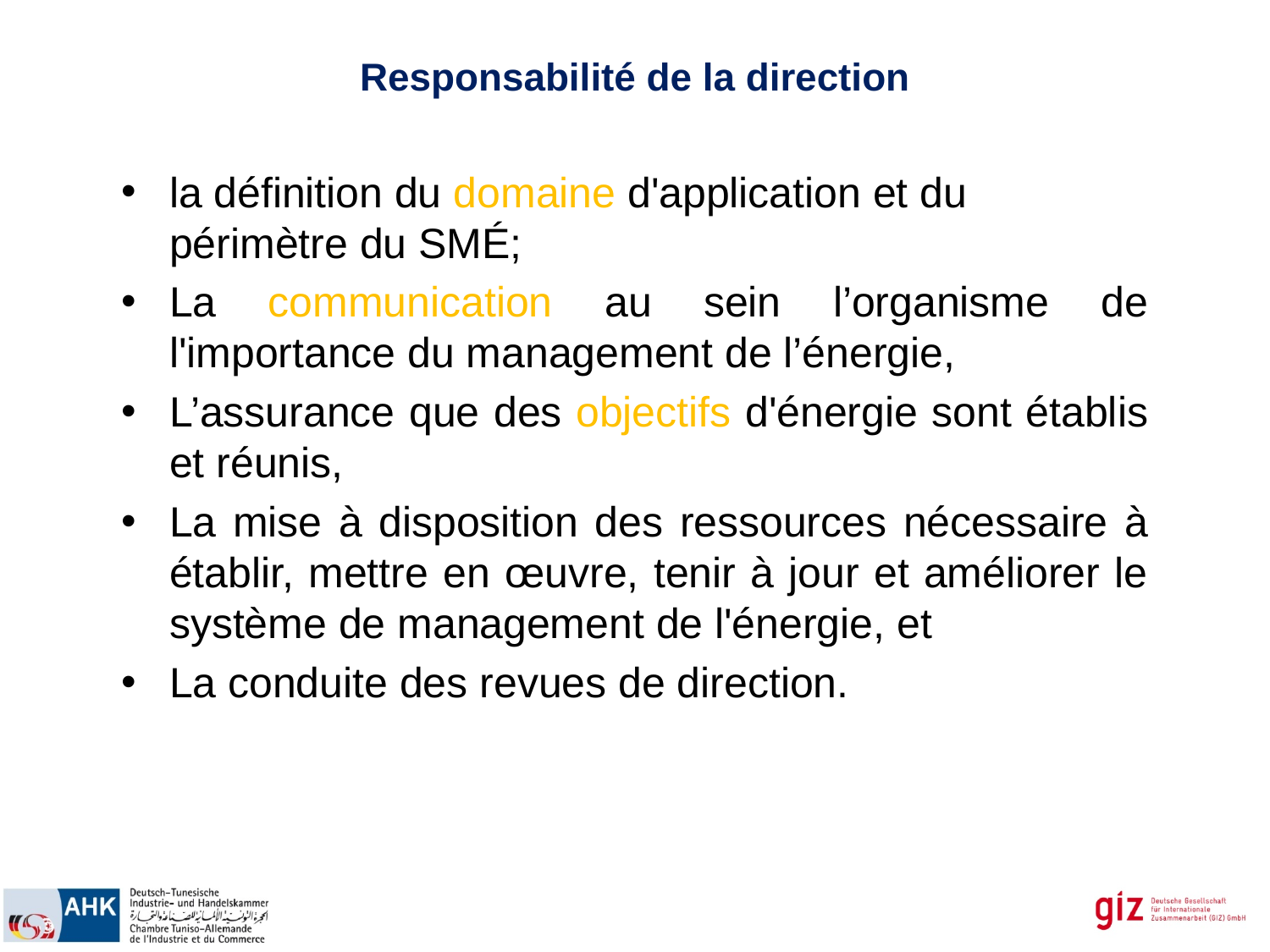

Responsabilité de la direction
la définition du domaine d'application et du périmètre du SMÉ;
La communication au sein l’organisme de l'importance du management de l’énergie,
L’assurance que des objectifs d'énergie sont établis et réunis,
La mise à disposition des ressources nécessaire à établir, mettre en œuvre, tenir à jour et améliorer le système de management de l'énergie, et
La conduite des revues de direction.